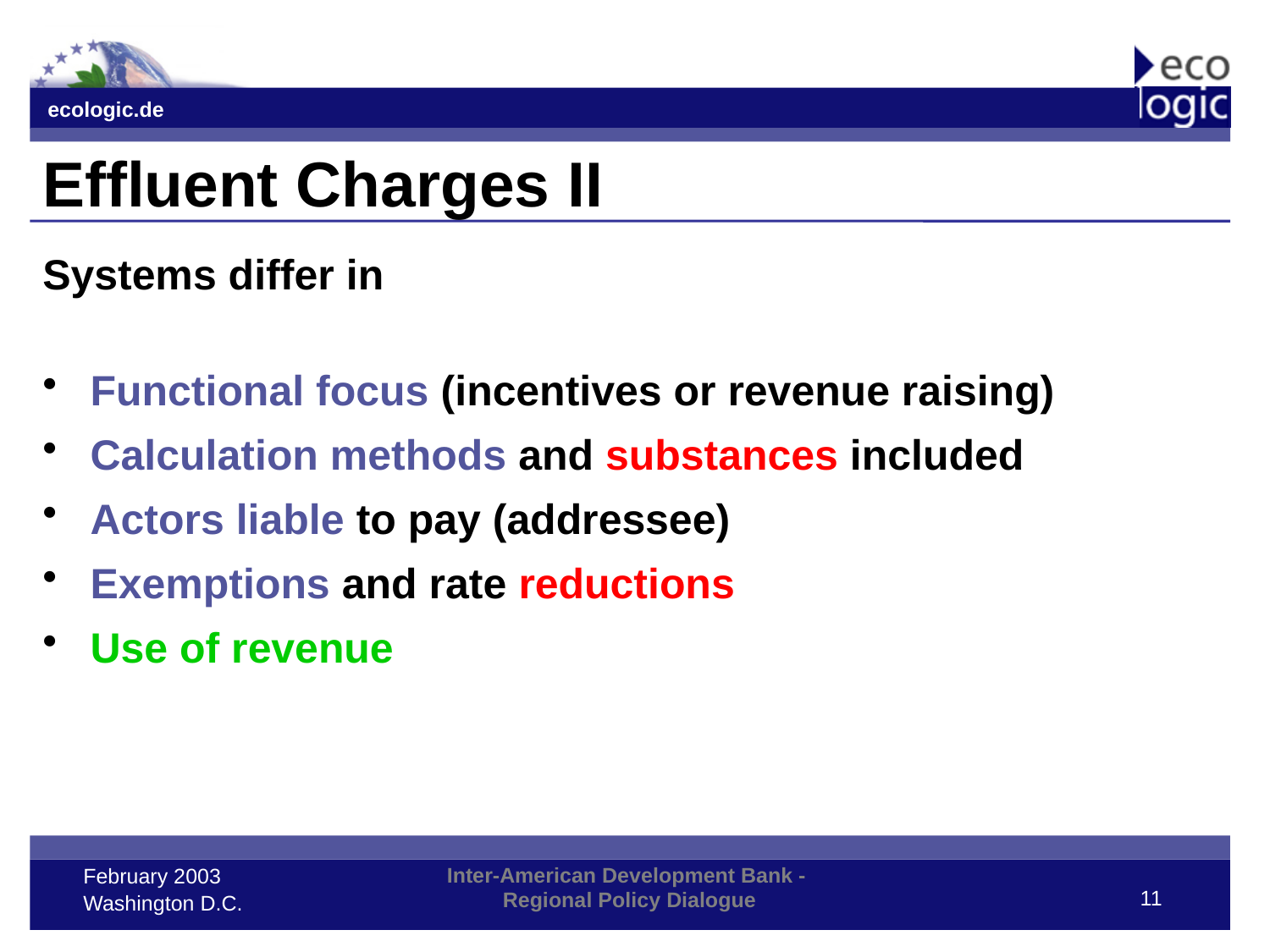

# Effluent Charges II
Systems differ in

Functional focus (incentives or revenue raising)
Calculation methods and substances included
Actors liable to pay (addressee)
Exemptions and rate reductions
Use of revenue
11